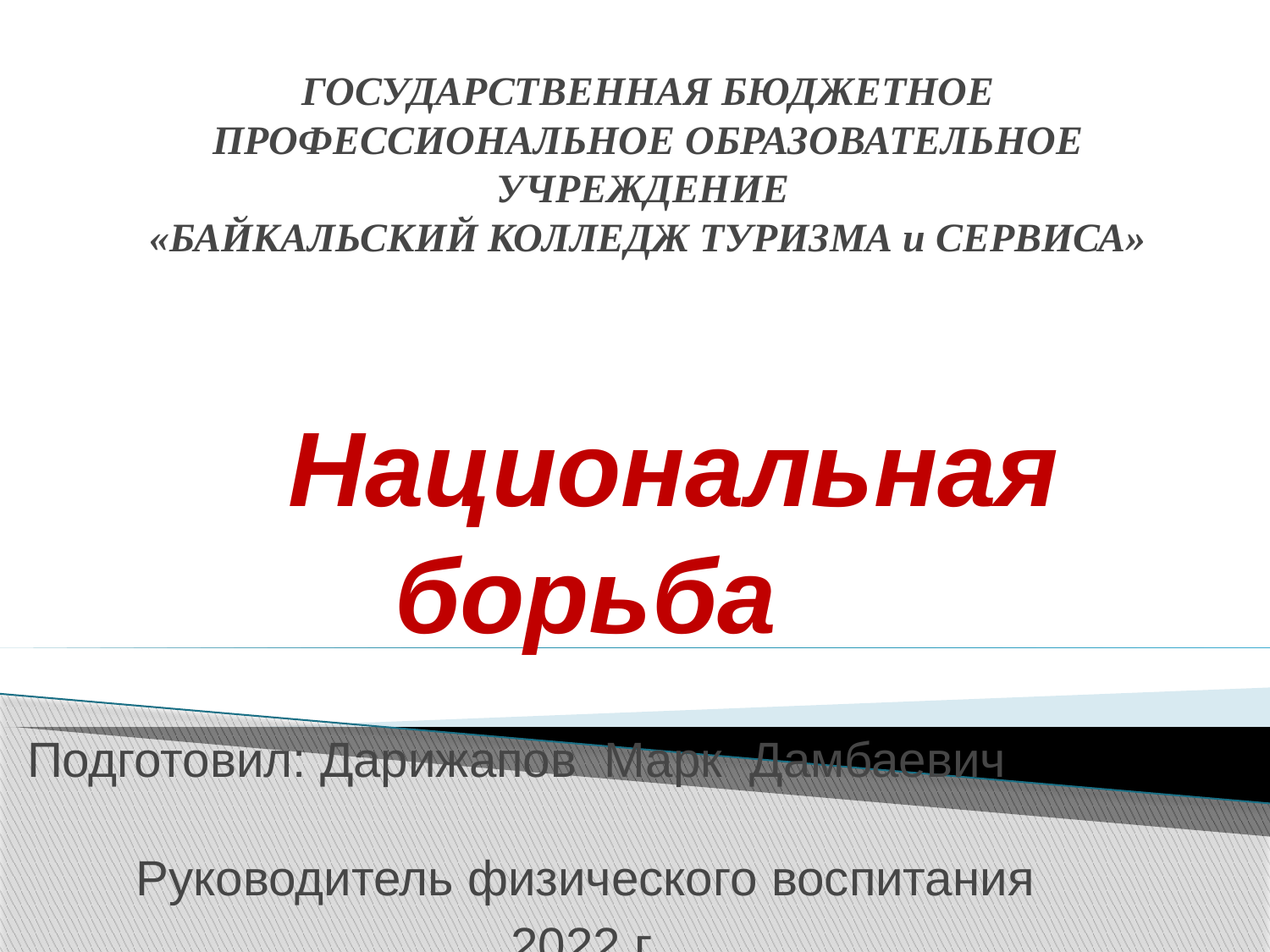

# ГОСУДАРСТВЕННАЯ БЮДЖЕТНОЕ ПРОФЕССИОНАЛЬНОЕ ОБРАЗОВАТЕЛЬНОЕ УЧРЕЖДЕНИЕ «БАЙКАЛЬСКИЙ КОЛЛЕДЖ ТУРИЗМА и СЕРВИСА»

      Национальная борьба

Подготовил: Дарижапов  Марк  Дамбаевич                                                                         Руководитель физического воспитания
2022 г.